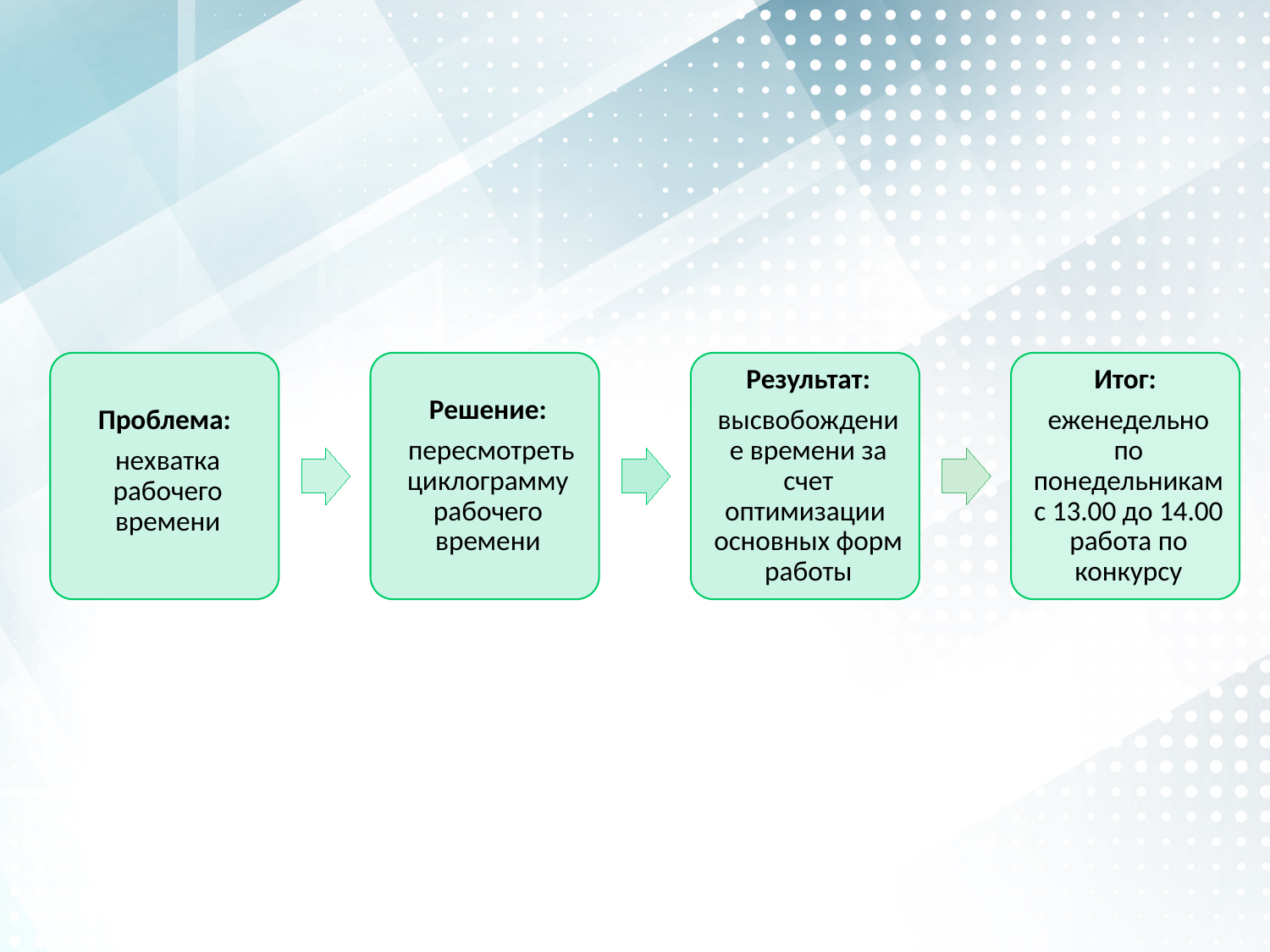

Проблема:
нехватка рабочего времени

Решение:
 пересмотреть циклограмму рабочего времени

Результат:
высвобождение времени за счет оптимизации  основных форм работы

Итог:
еженедельно по понедельникам с 13.00 до 14.00 работа по конкурсу